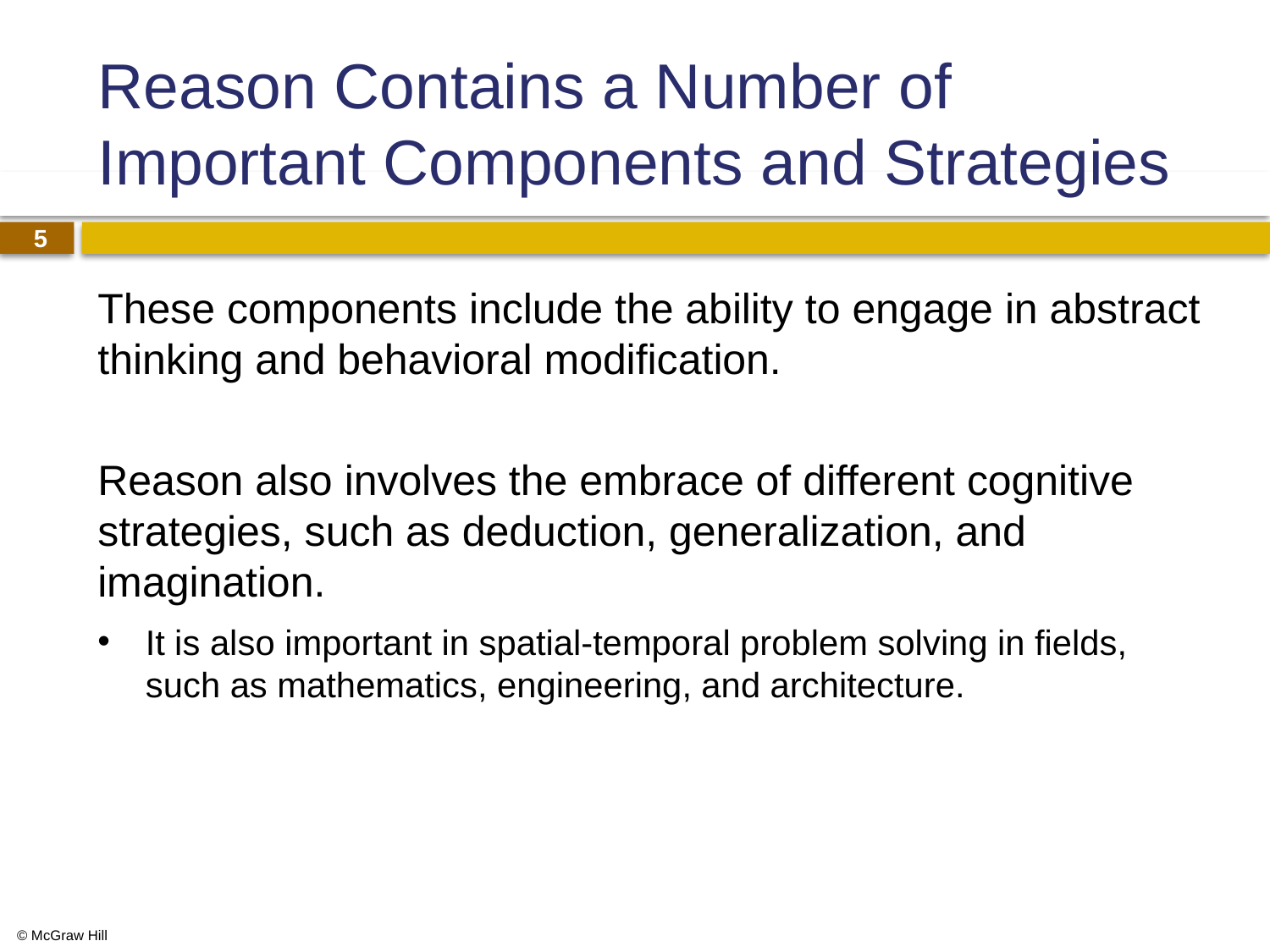

# Reason Contains a Number of Important Components and Strategies
These components include the ability to engage in abstract thinking and behavioral modification.

Reason also involves the embrace of different cognitive strategies, such as deduction, generalization, and imagination.
It is also important in spatial-temporal problem solving in fields, such as mathematics, engineering, and architecture.